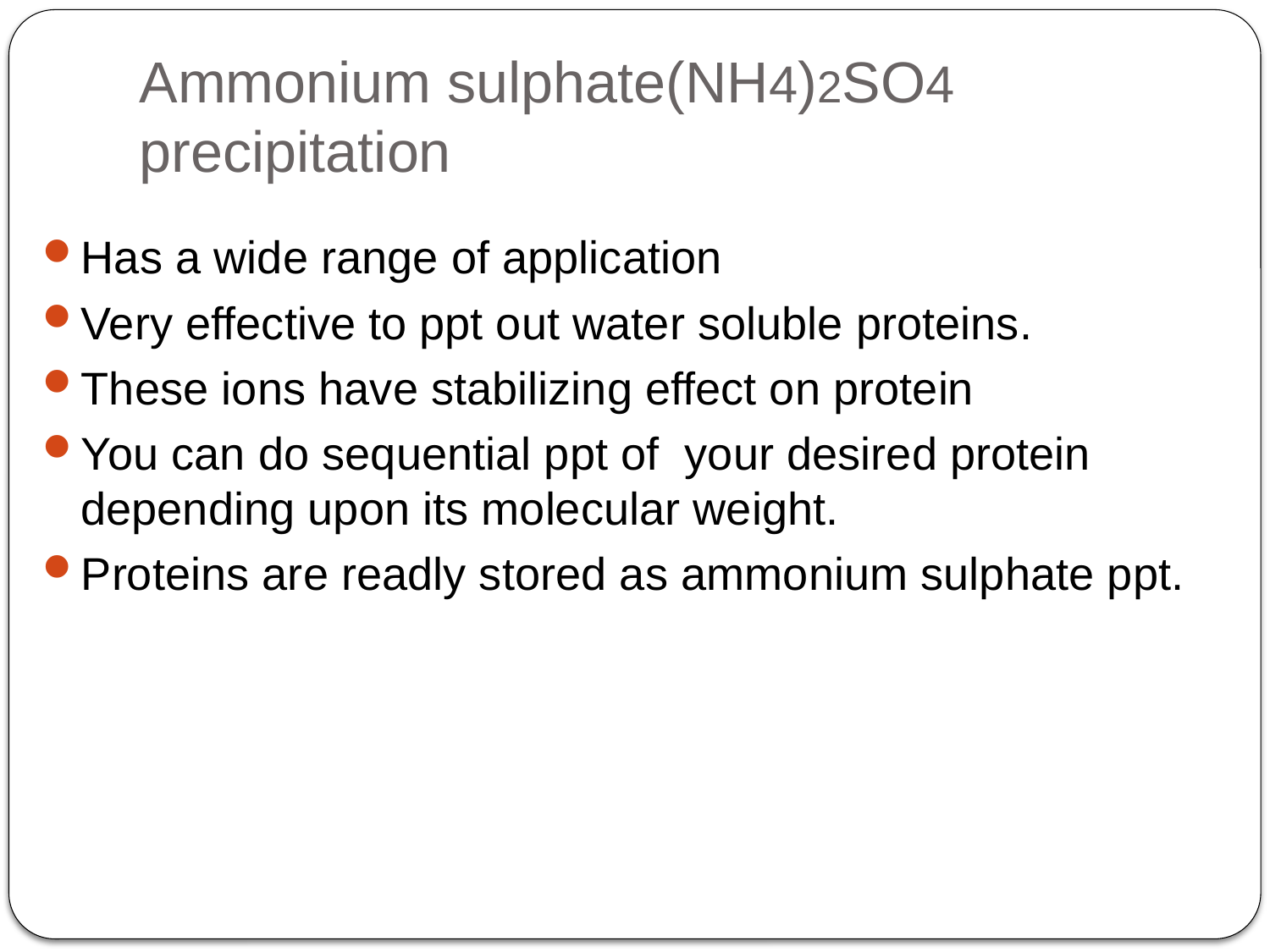

# Ammonium sulphate(NH4)2SO4 precipitation
Has a wide range of application
Very effective to ppt out water soluble proteins.
These ions have stabilizing effect on protein
You can do sequential ppt of  your desired protein depending upon its molecular weight.
Proteins are readly stored as ammonium sulphate ppt.